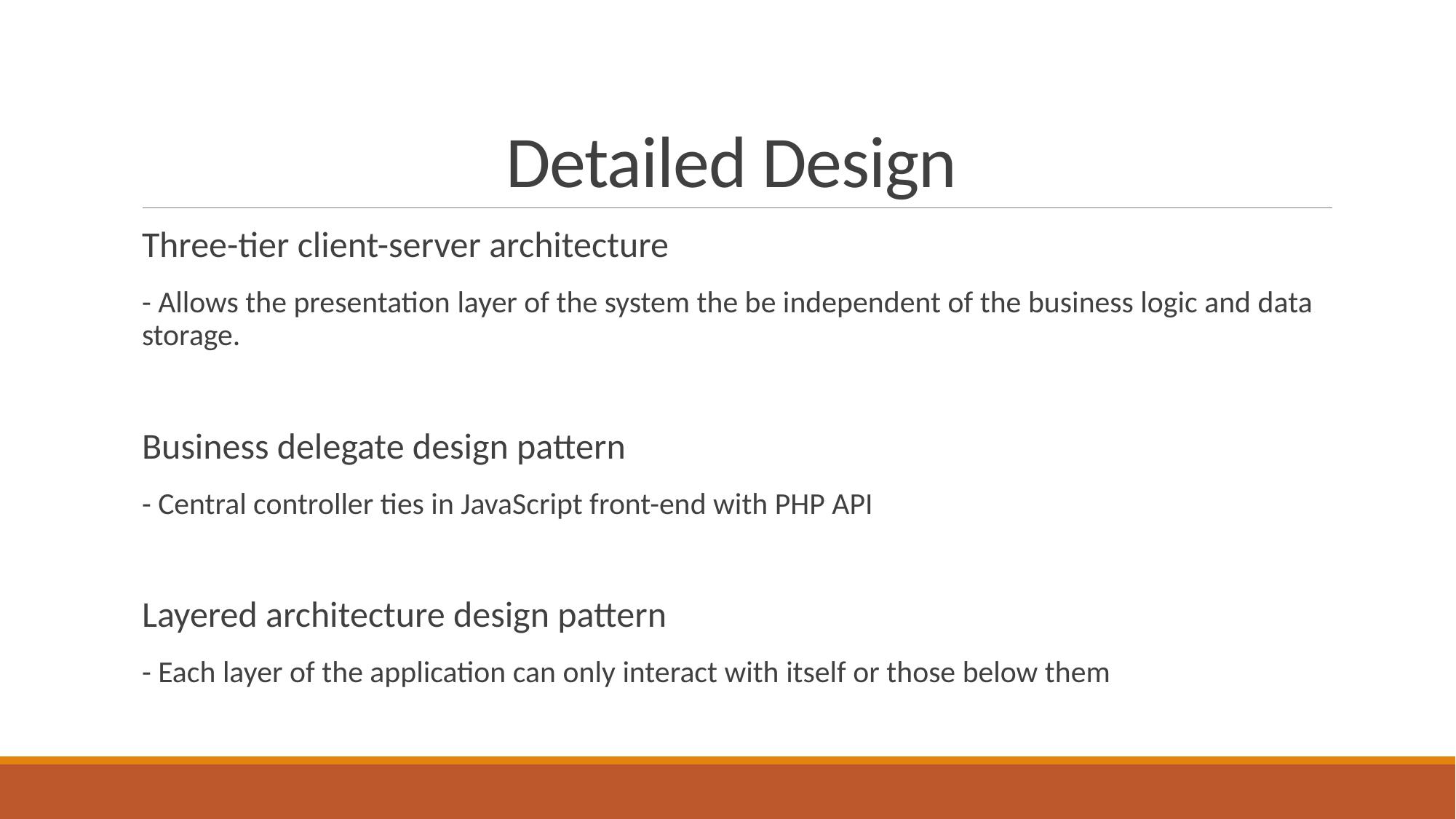

# Detailed Design
Three-tier client-server architecture
- Allows the presentation layer of the system the be independent of the business logic and data storage.

Business delegate design pattern
- Central controller ties in JavaScript front-end with PHP API

Layered architecture design pattern
- Each layer of the application can only interact with itself or those below them